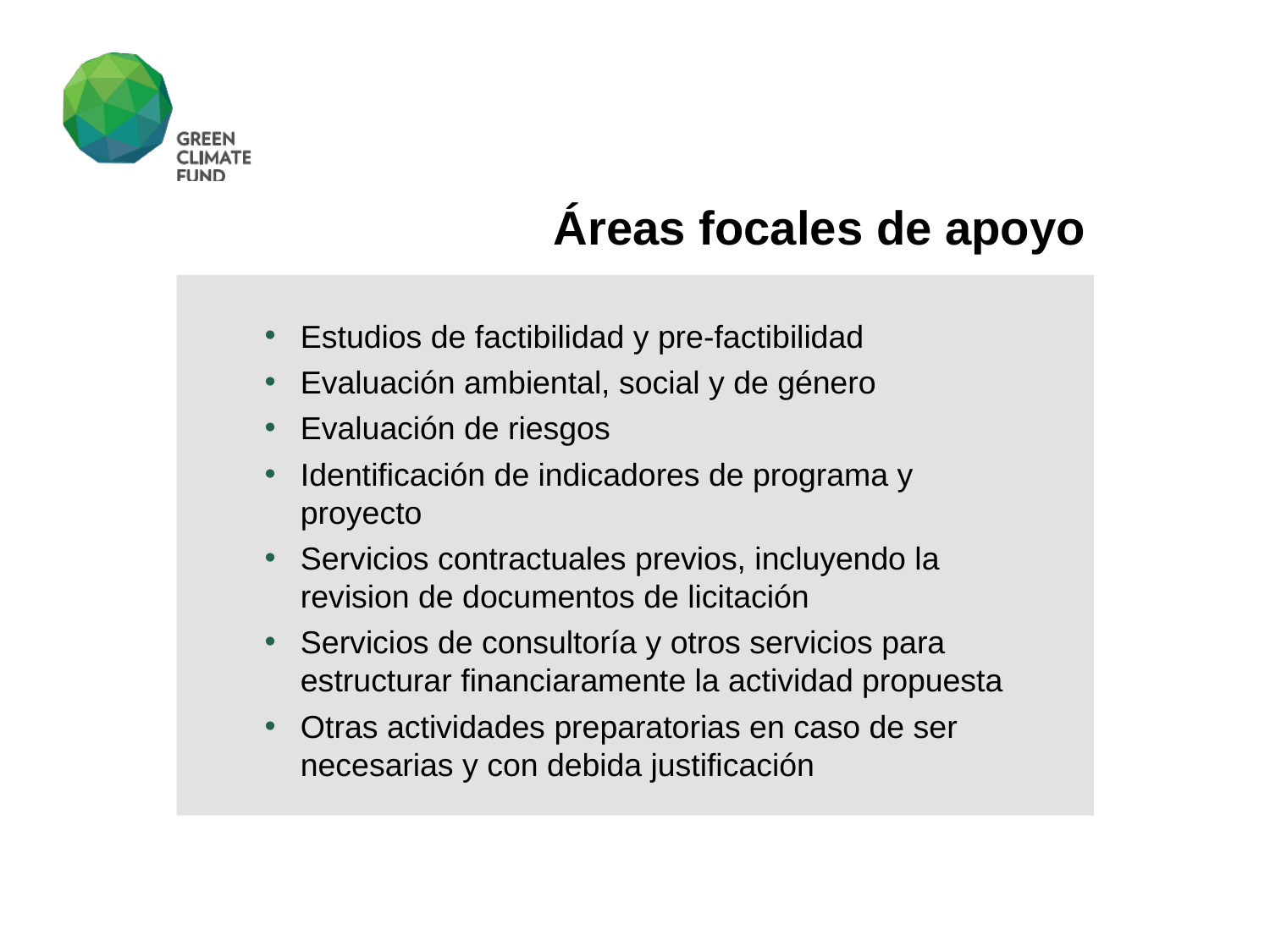

Áreas focales de apoyo

Estudios de factibilidad y pre-factibilidad
Evaluación ambiental, social y de género
Evaluación de riesgos
Identificación de indicadores de programa y proyecto
Servicios contractuales previos, incluyendo la revision de documentos de licitación
Servicios de consultoría y otros servicios para estructurar financiaramente la actividad propuesta
Otras actividades preparatorias en caso de ser necesarias y con debida justificación